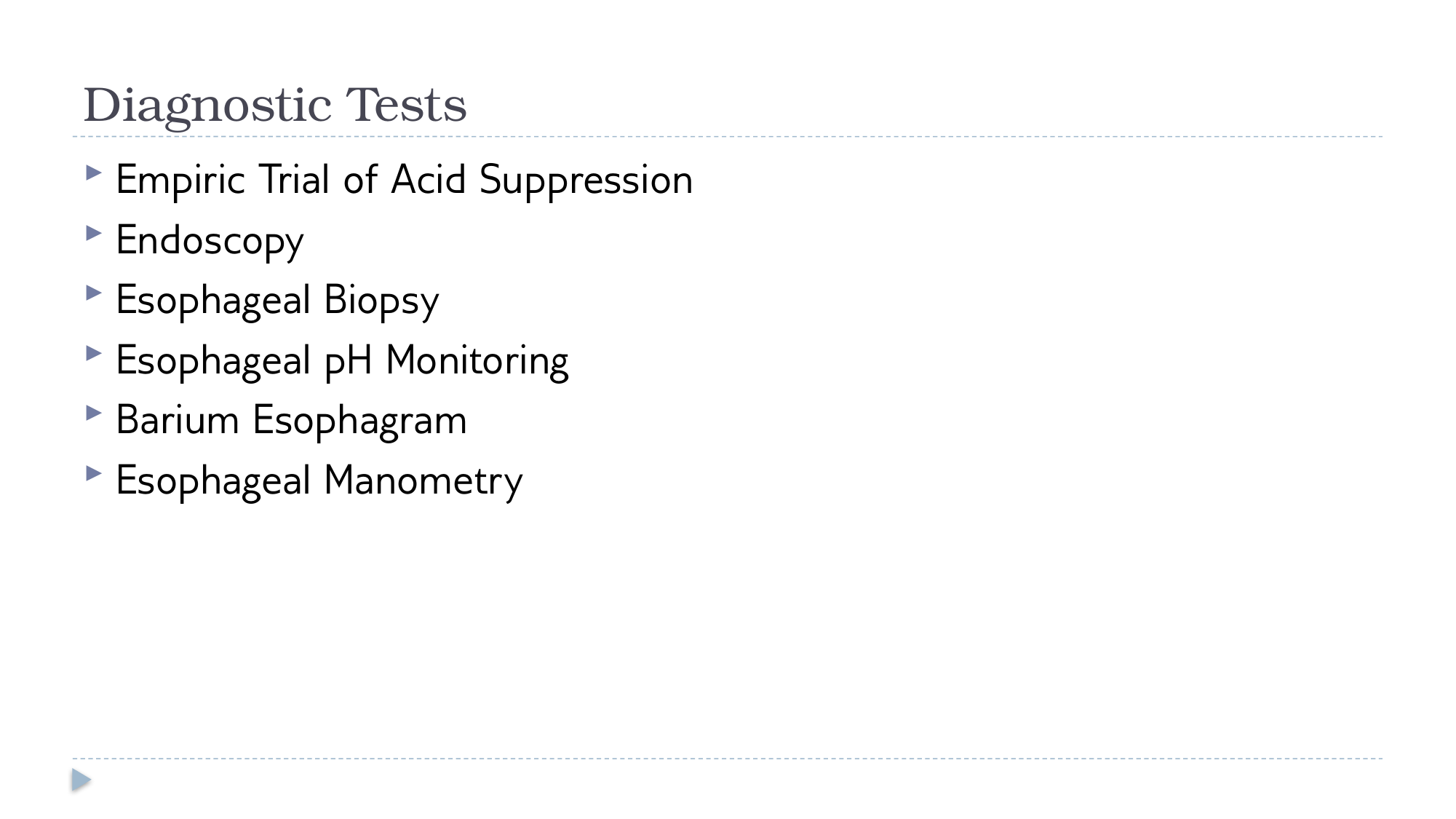

# Diagnostic Tests
Empiric Trial of Acid Suppression
Endoscopy
Esophageal Biopsy
Esophageal pH Monitoring
Barium Esophagram
Esophageal Manometry